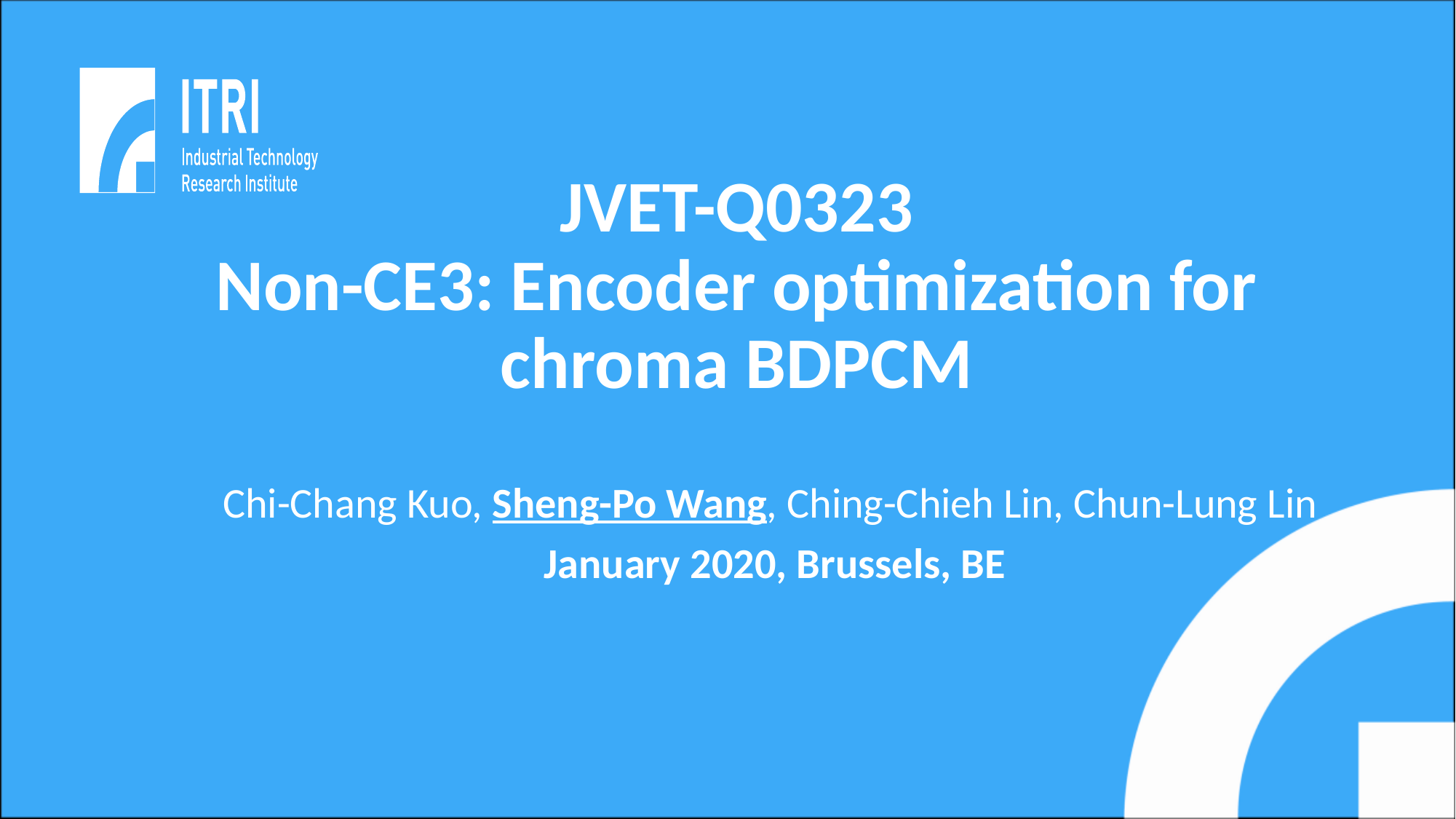

# JVET-Q0323 Non-CE3: Encoder optimization for chroma BDPCM
Chi-Chang Kuo, Sheng-Po Wang, Ching-Chieh Lin, Chun-Lung Lin
January 2020, Brussels, BE